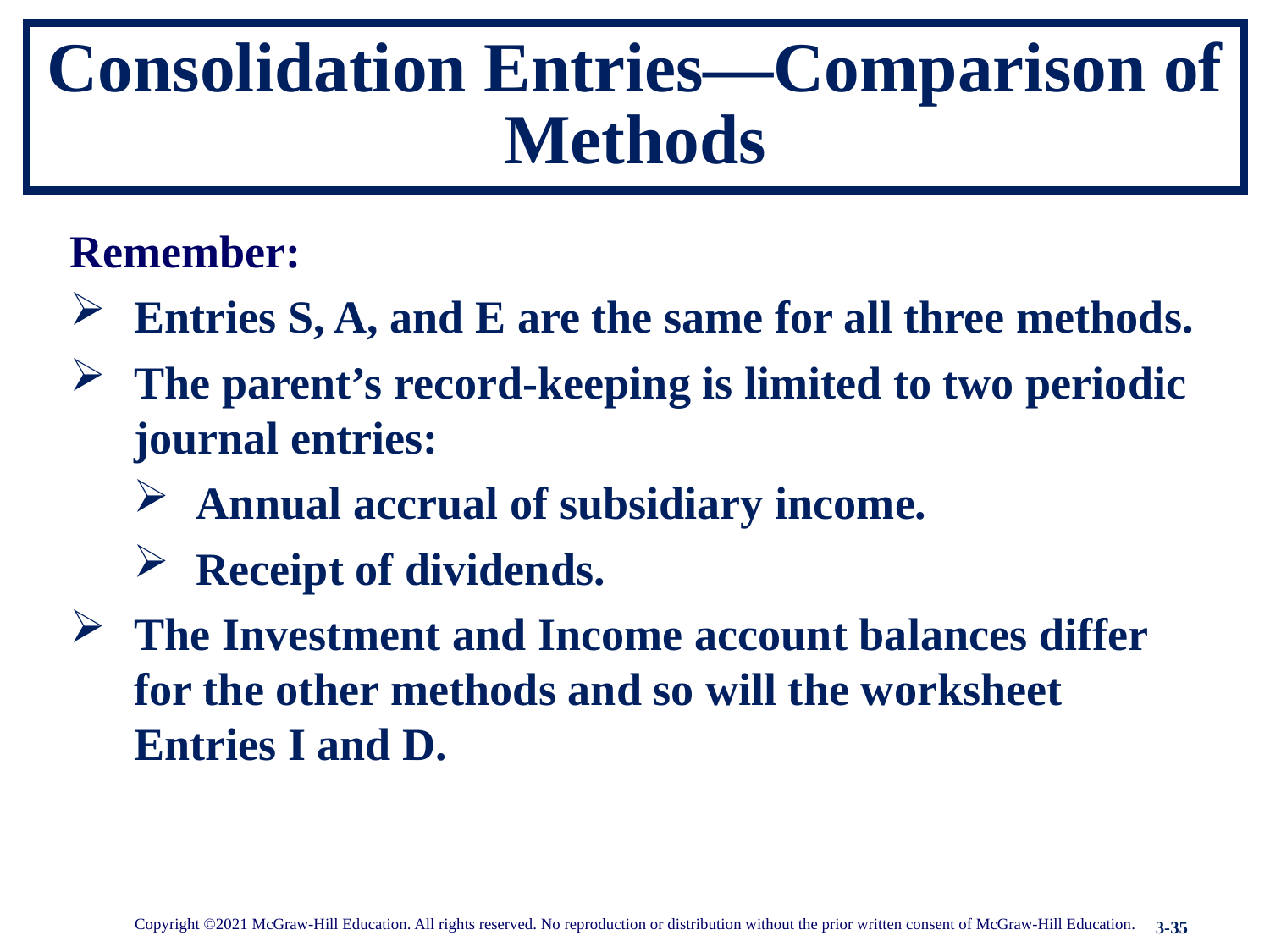

# Consolidation Entries—Comparison of Methods
Remember:
Entries S, A, and E are the same for all three methods.
The parent’s record-keeping is limited to two periodic journal entries:
Annual accrual of subsidiary income.
Receipt of dividends.
The Investment and Income account balances differ for the other methods and so will the worksheet Entries I and D.
Copyright ©2021 McGraw-Hill Education. All rights reserved. No reproduction or distribution without the prior written consent of McGraw-Hill Education.
3-35